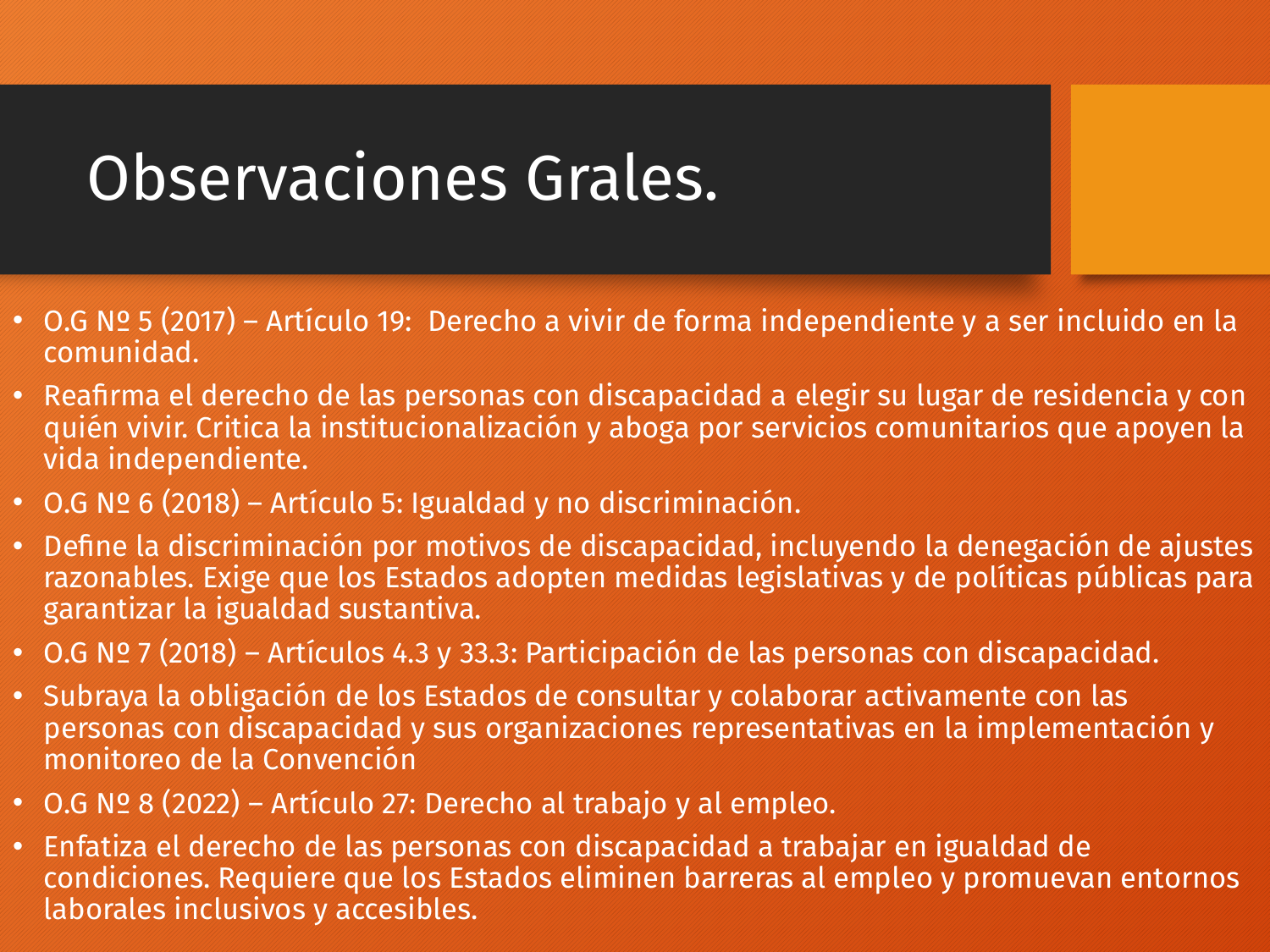

# Observaciones Grales.
O.G Nº 5 (2017) – Artículo 19:  Derecho a vivir de forma independiente y a ser incluido en la comunidad.
Reafirma el derecho de las personas con discapacidad a elegir su lugar de residencia y con quién vivir. Critica la institucionalización y aboga por servicios comunitarios que apoyen la vida independiente.
O.G Nº 6 (2018) – Artículo 5: Igualdad y no discriminación.
Define la discriminación por motivos de discapacidad, incluyendo la denegación de ajustes razonables. Exige que los Estados adopten medidas legislativas y de políticas públicas para garantizar la igualdad sustantiva.
O.G Nº 7 (2018) – Artículos 4.3 y 33.3: Participación de las personas con discapacidad.
Subraya la obligación de los Estados de consultar y colaborar activamente con las personas con discapacidad y sus organizaciones representativas en la implementación y monitoreo de la Convención
O.G Nº 8 (2022) – Artículo 27: Derecho al trabajo y al empleo.
Enfatiza el derecho de las personas con discapacidad a trabajar en igualdad de condiciones. Requiere que los Estados eliminen barreras al empleo y promuevan entornos laborales inclusivos y accesibles.